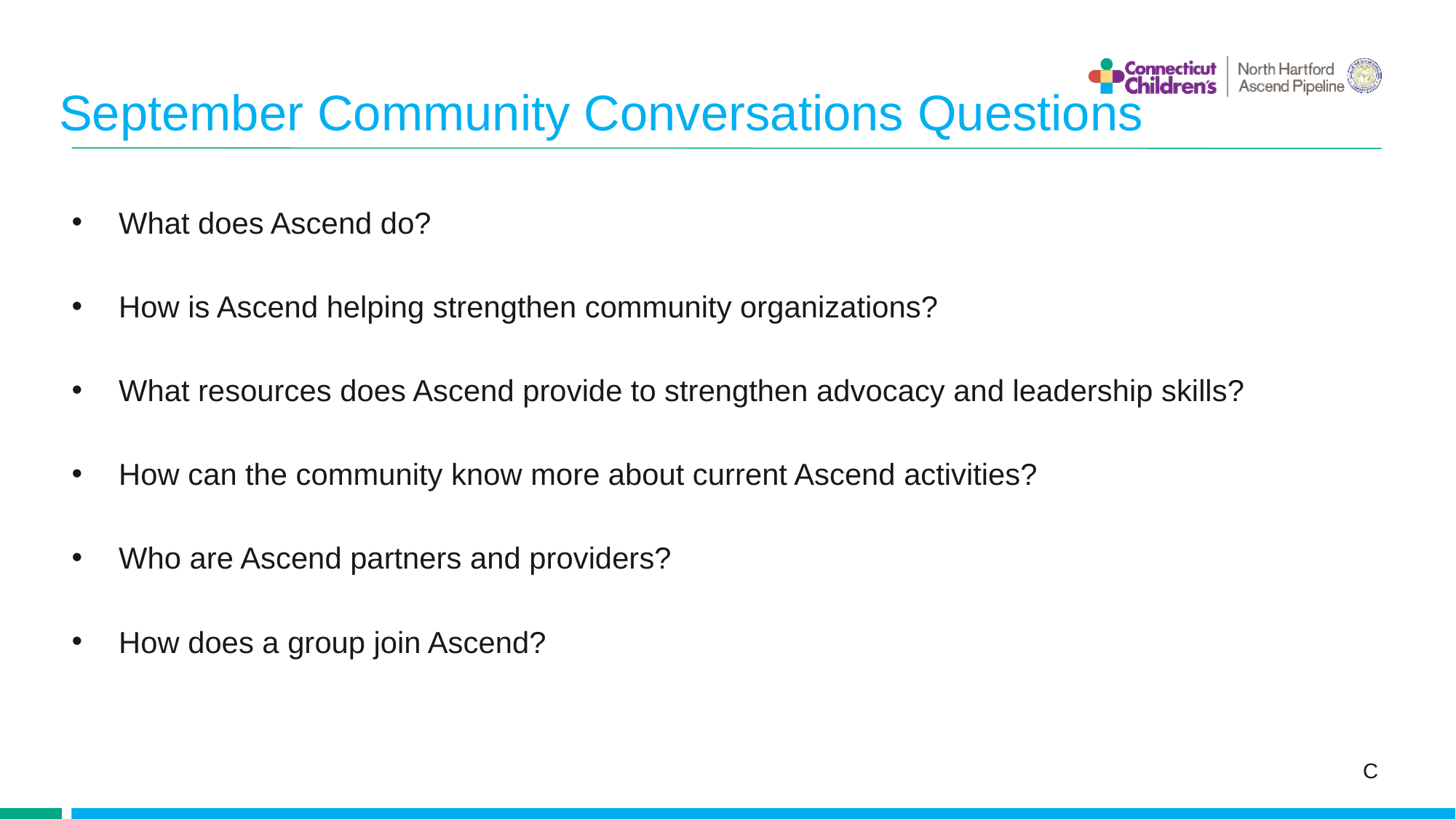

# September Community Conversations Questions

What does Ascend do?

How is Ascend helping strengthen community organizations?

What resources does Ascend provide to strengthen advocacy and leadership skills?

How can the community know more about current Ascend activities?

Who are Ascend partners and providers?

How does a group join Ascend?
C